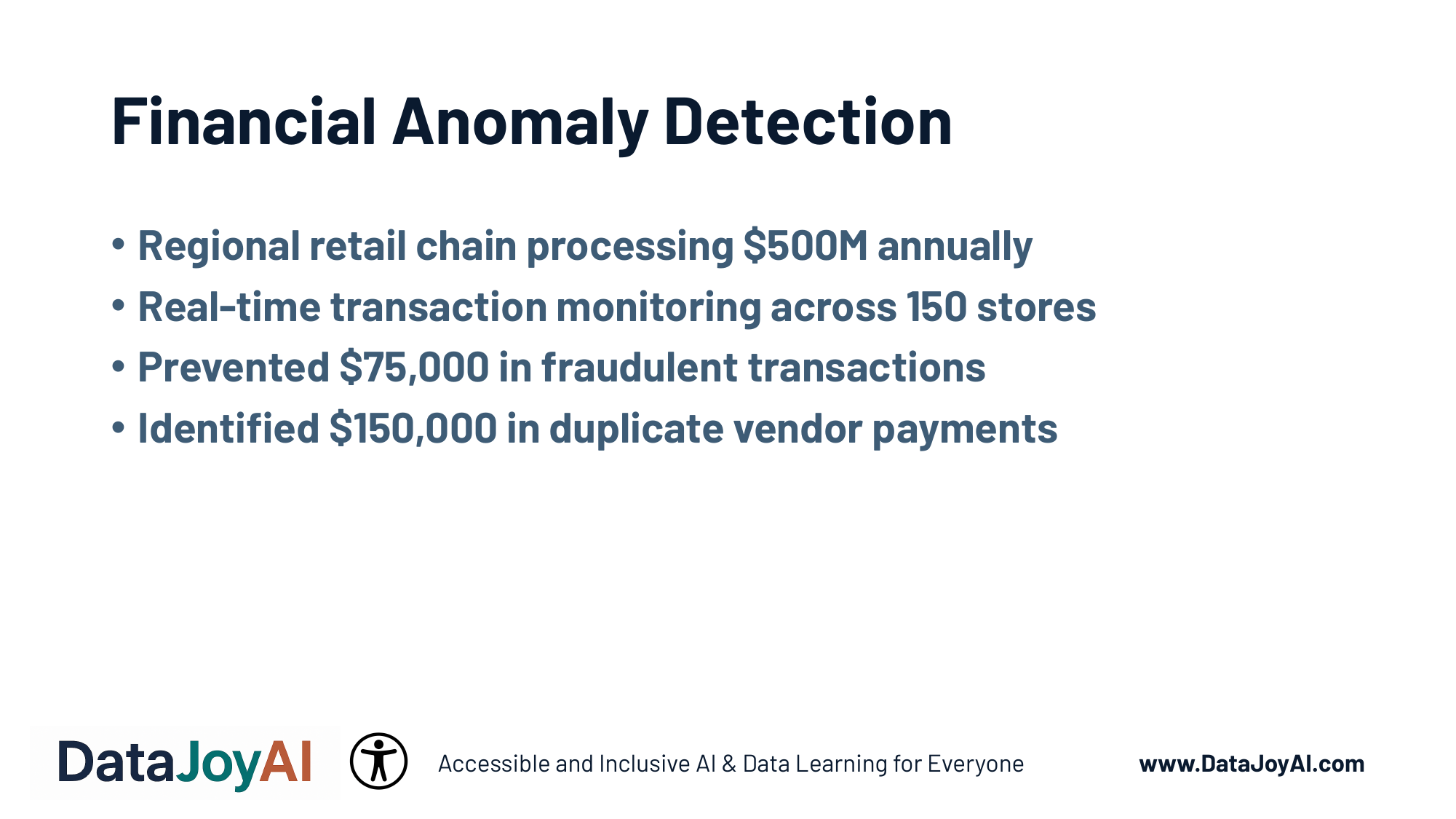

# Financial Anomaly Detection
Regional retail chain processing $500M annually
Real-time transaction monitoring across 150 stores
Prevented $75,000 in fraudulent transactions
Identified $150,000 in duplicate vendor payments